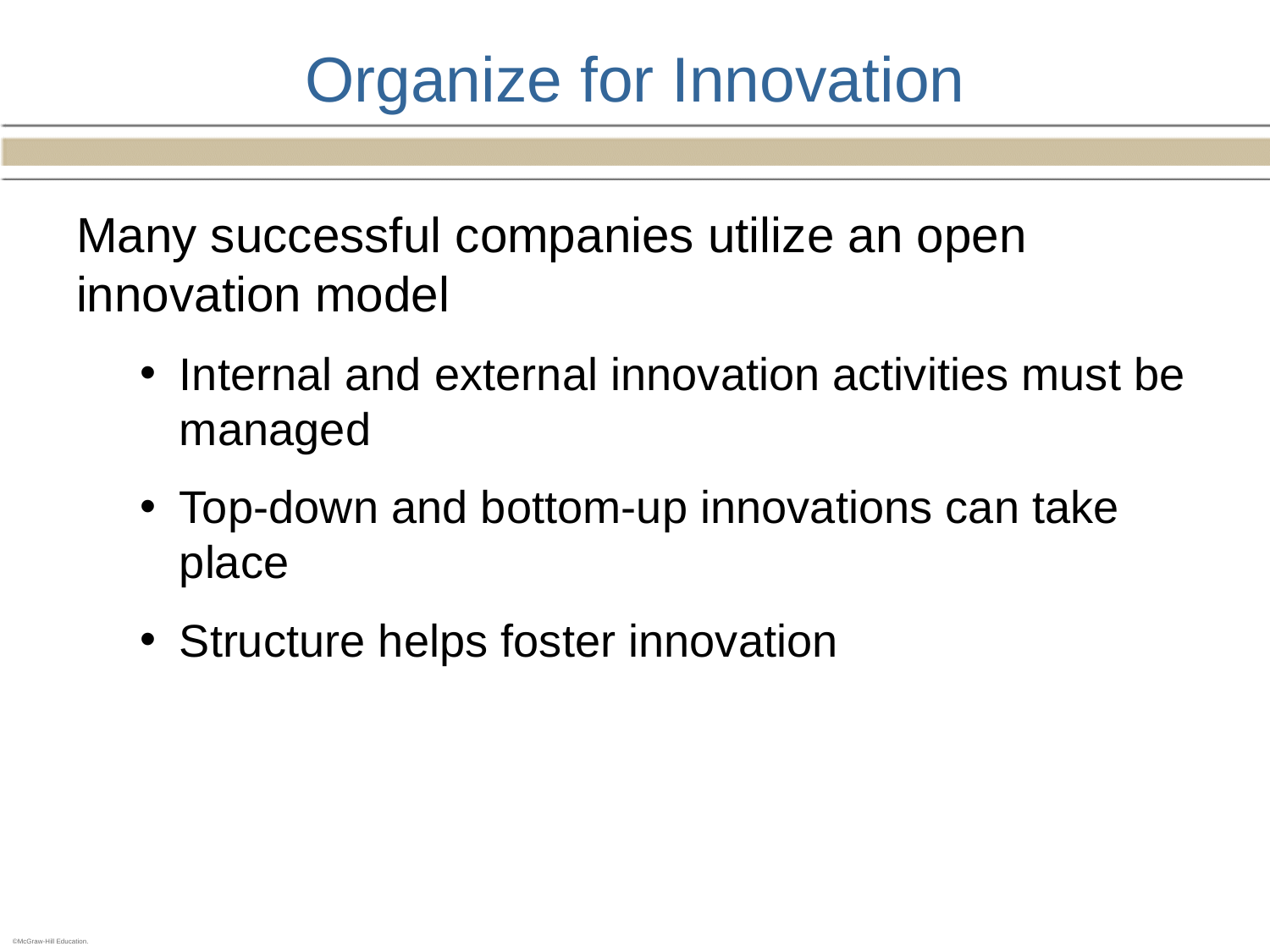

# Organize for Innovation
Many successful companies utilize an open innovation model
Internal and external innovation activities must be managed
Top-down and bottom-up innovations can take place
Structure helps foster innovation